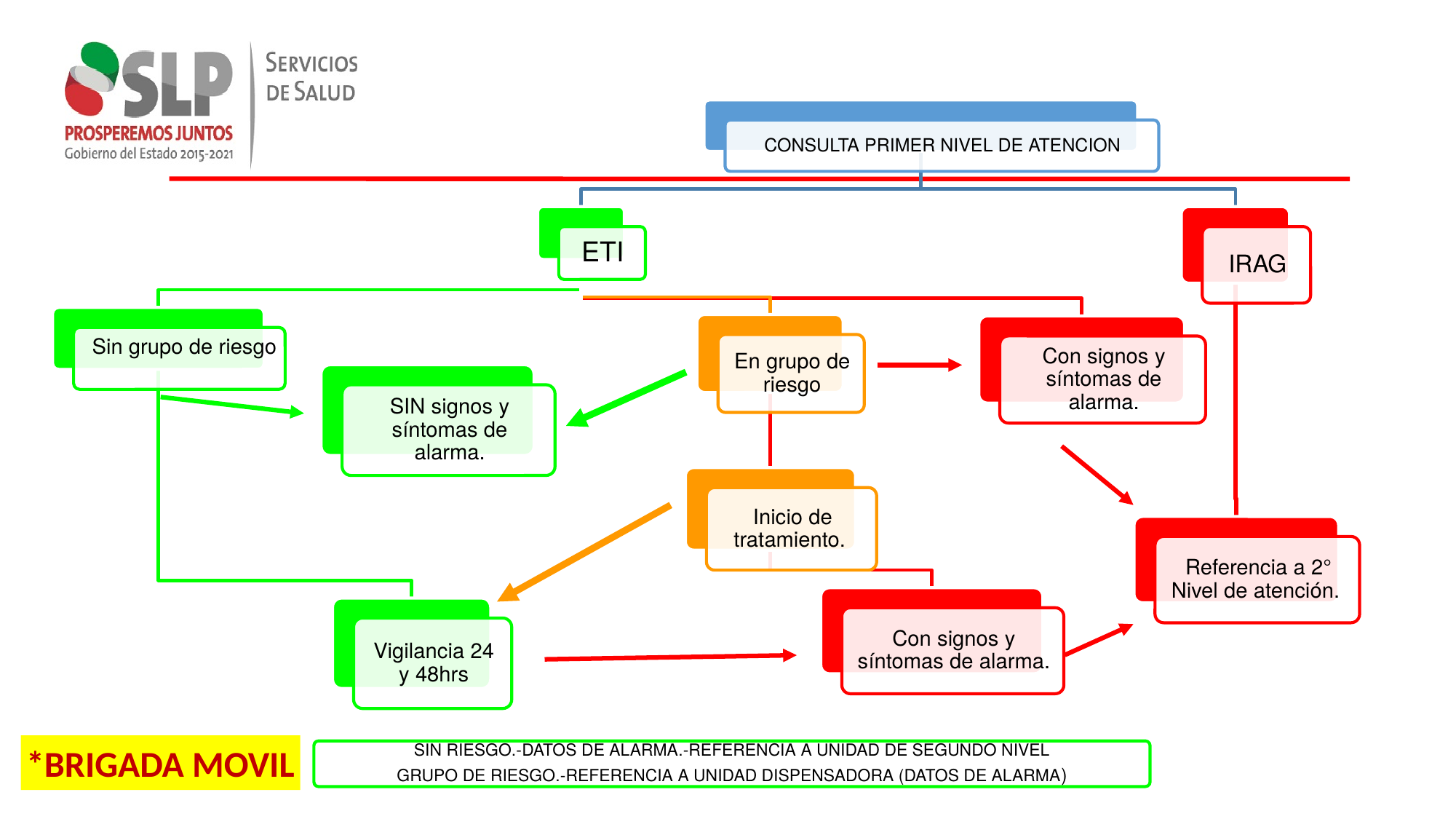

CONSULTA PRIMER NIVEL DE ATENCION
ETI
SIN signos y síntomas de alarma.
Sin grupo de riesgo
Vigilancia 24 y 48hrs
En grupo de riesgo
Con signos y síntomas de alarma.
Inicio de tratamiento.
Con signos y síntomas de alarma.
IRAG
Referencia a 2° Nivel de atención.
*BRIGADA MOVIL

SIN RIESGO.-DATOS DE ALARMA.-REFERENCIA A UNIDAD DE SEGUNDO NIVEL
GRUPO DE RIESGO.-REFERENCIA A UNIDAD DISPENSADORA (DATOS DE ALARMA)